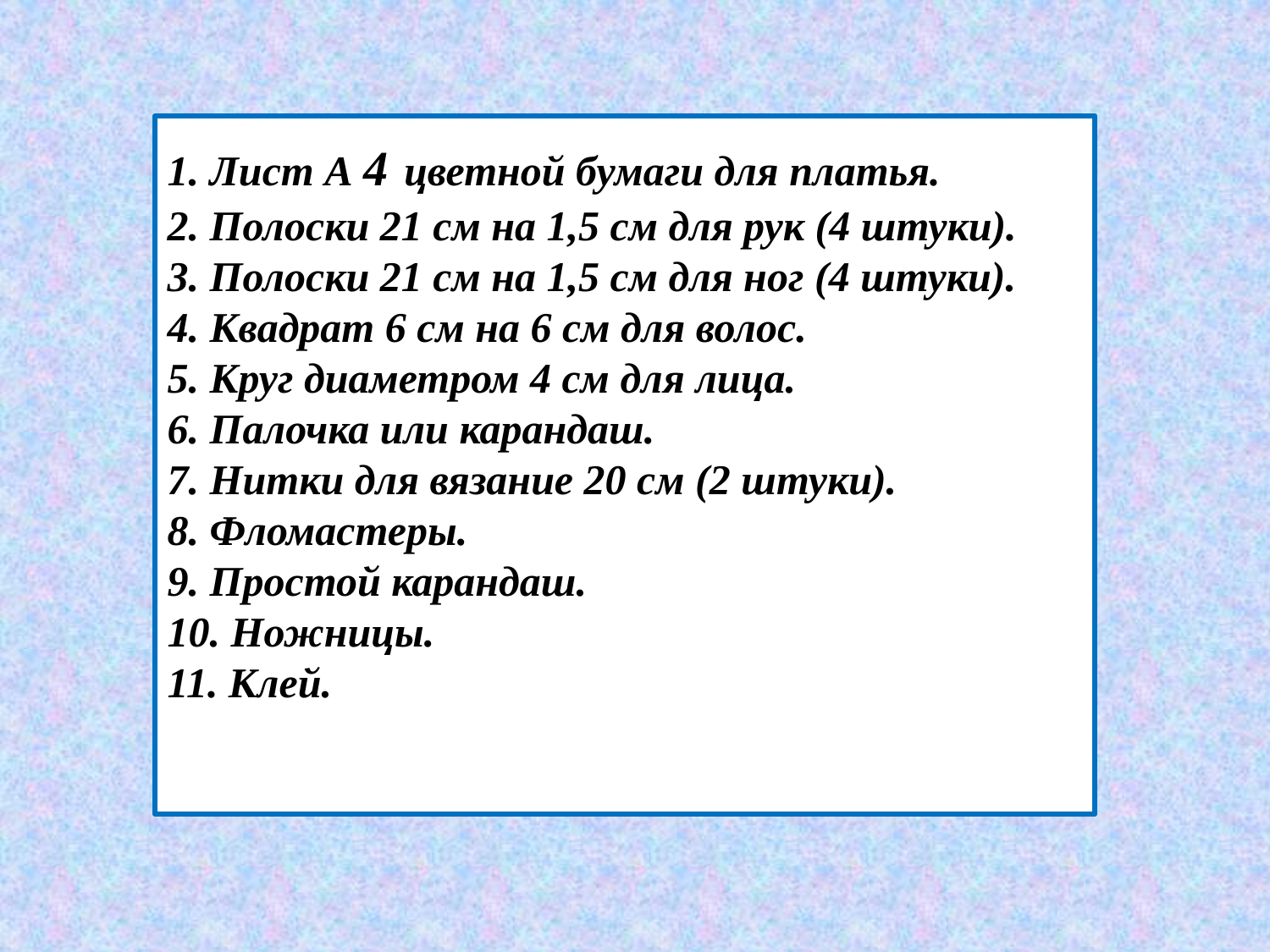

1. Лист А 4 цветной бумаги для платья.
2. Полоски 21 см на 1,5 см для рук (4 штуки).
3. Полоски 21 см на 1,5 см для ног (4 штуки).
4. Квадрат 6 см на 6 см для волос.
5. Круг диаметром 4 см для лица.
6. Палочка или карандаш.
7. Нитки для вязание 20 см (2 штуки).
8. Фломастеры.
9. Простой карандаш.
10. Ножницы.
11. Клей.